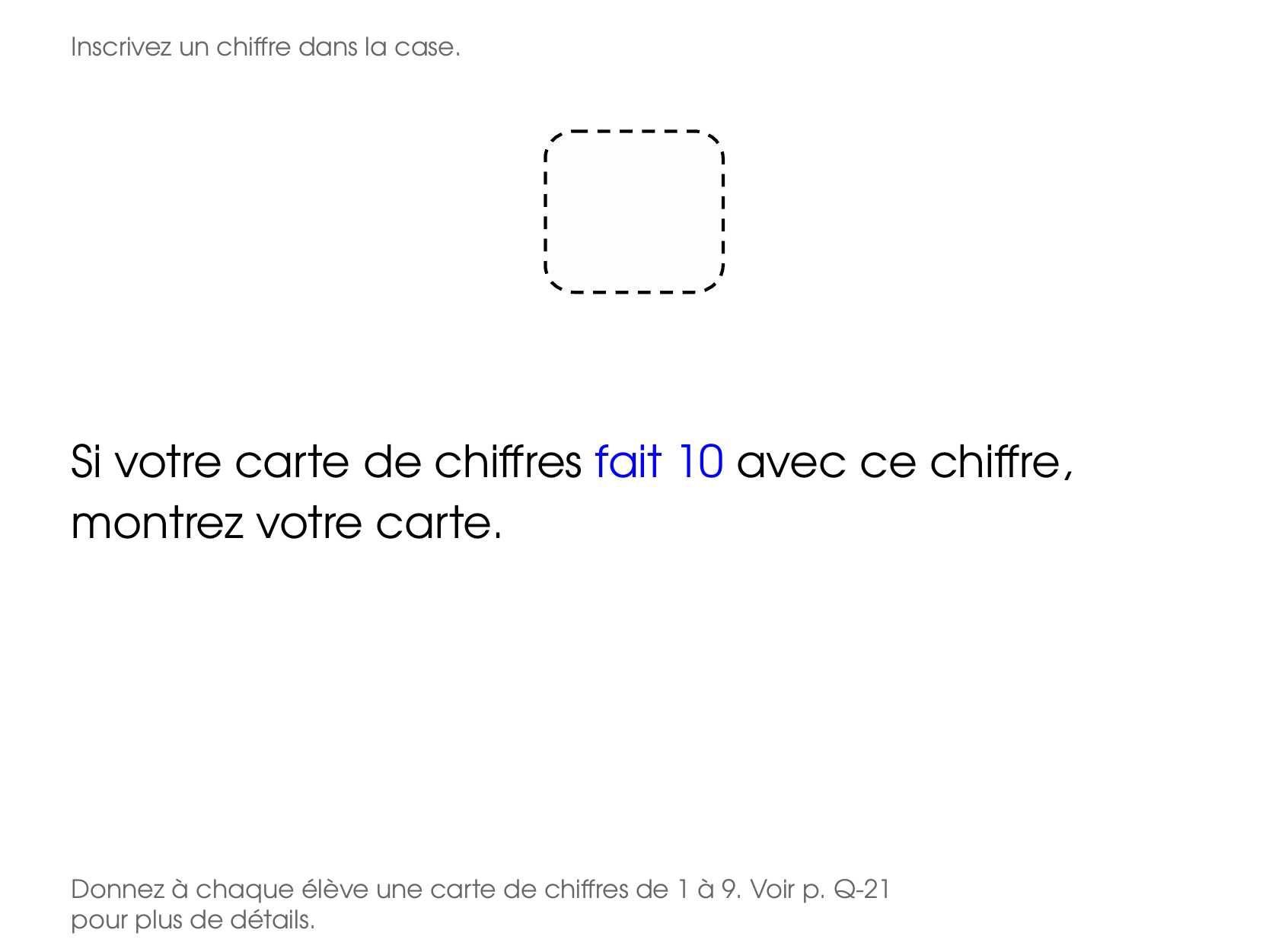

Inscrivez un chiffre dans la case.

Si votre carte de chiffres fait 10 avec ce chiffre,
montrez votre carte.
Donnez à chaque élève une carte de chiffres de 1 à 9. Voir p. Q-21 pour plus de détails.